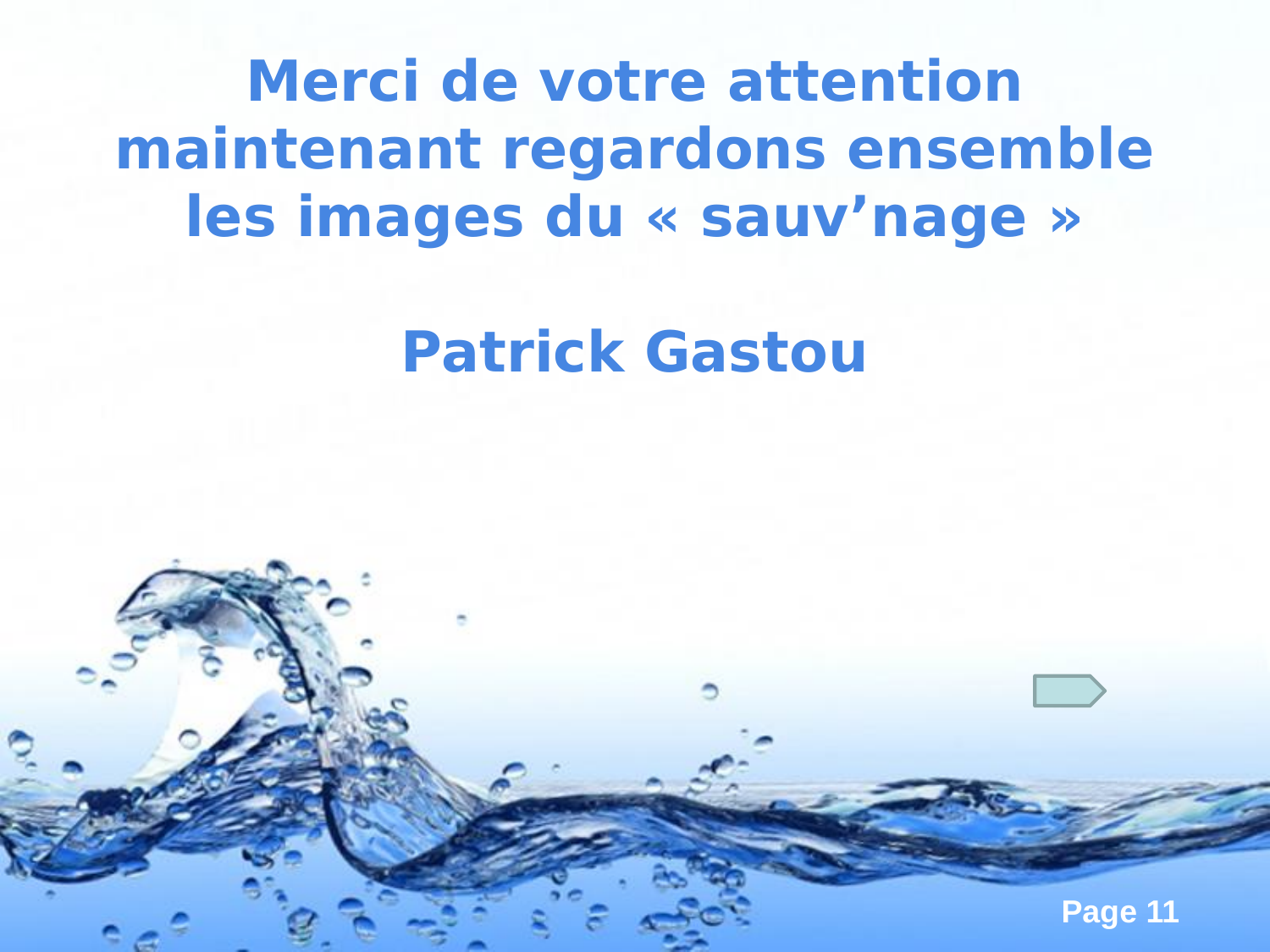

# Merci de votre attention maintenant regardons ensemble les images du « sauv’nage » Patrick Gastou